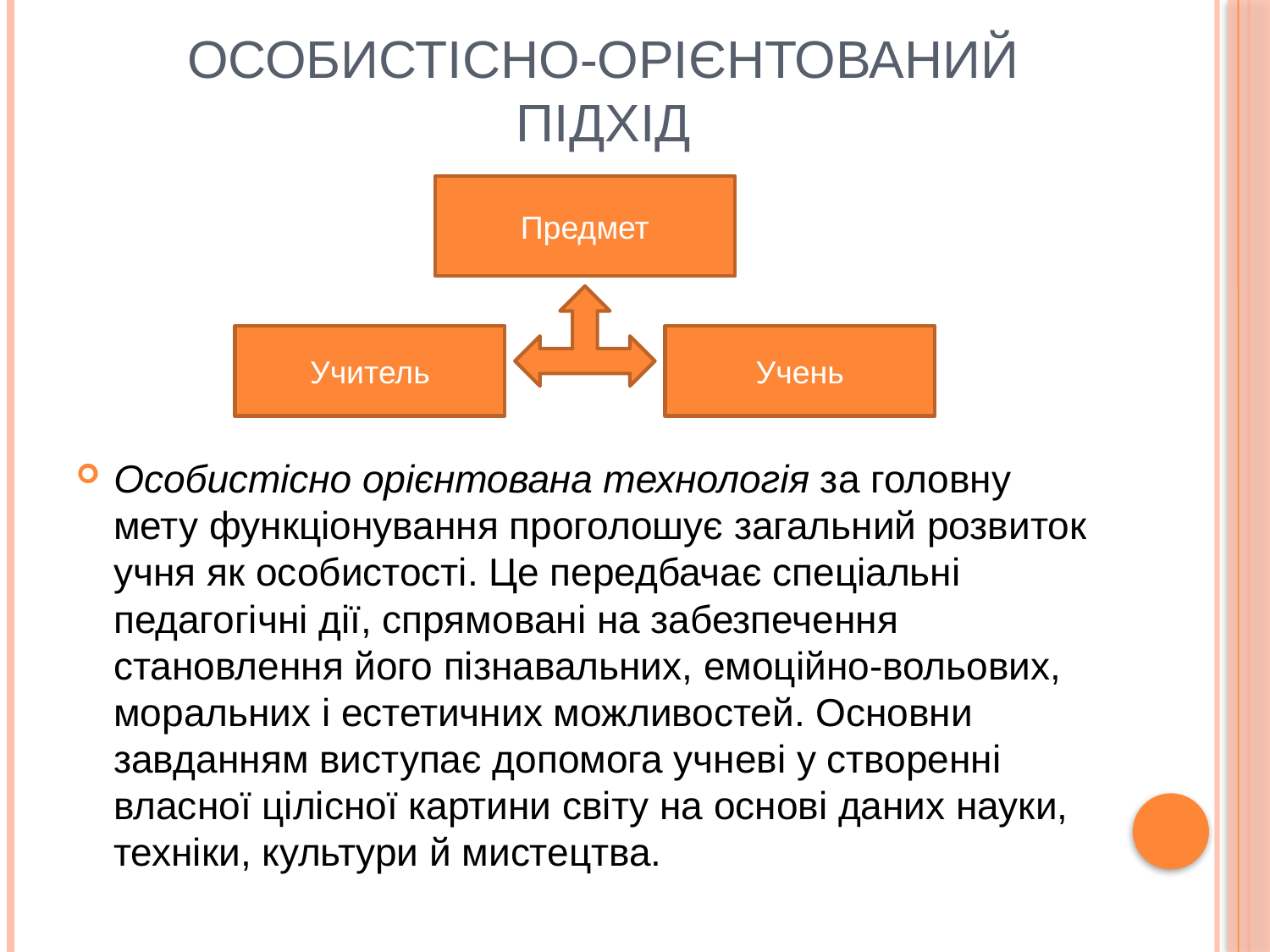

# Особистісно-орієнтований підхід
Предмет

Особистісно орієнтована технологія за головну мету функціонування проголошує загальний розвиток учня як особистості. Це передбачає спеціальні педагогічні дії, спрямовані на забезпечення становлення його пізнавальних, емоційно-вольових, моральних і естетичних можливостей. Основни завданням виступає допомога учневі у створенні власної цілісної картини світу на основі даних науки, техніки, культури й мистецтва.

Учитель
Учень